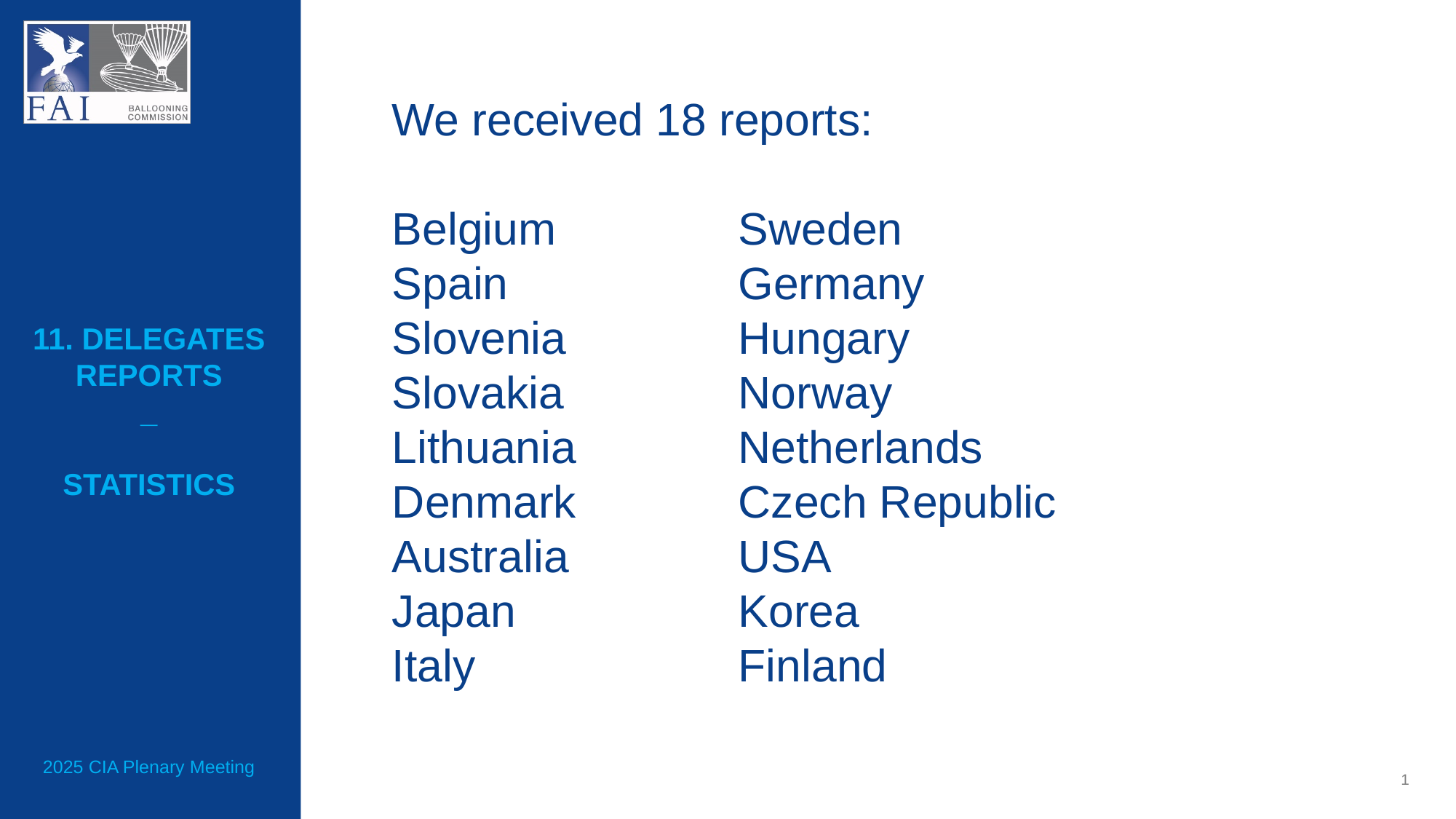

We received 18 reports:

Belgium
Spain
Slovenia
Slovakia
Lithuania
Denmark
Australia
Japan
Italy

Sweden
Germany
Hungary
Norway
Netherlands
Czech Republic
USA
Korea
Finland

11. Delegates reports
_

Statistics